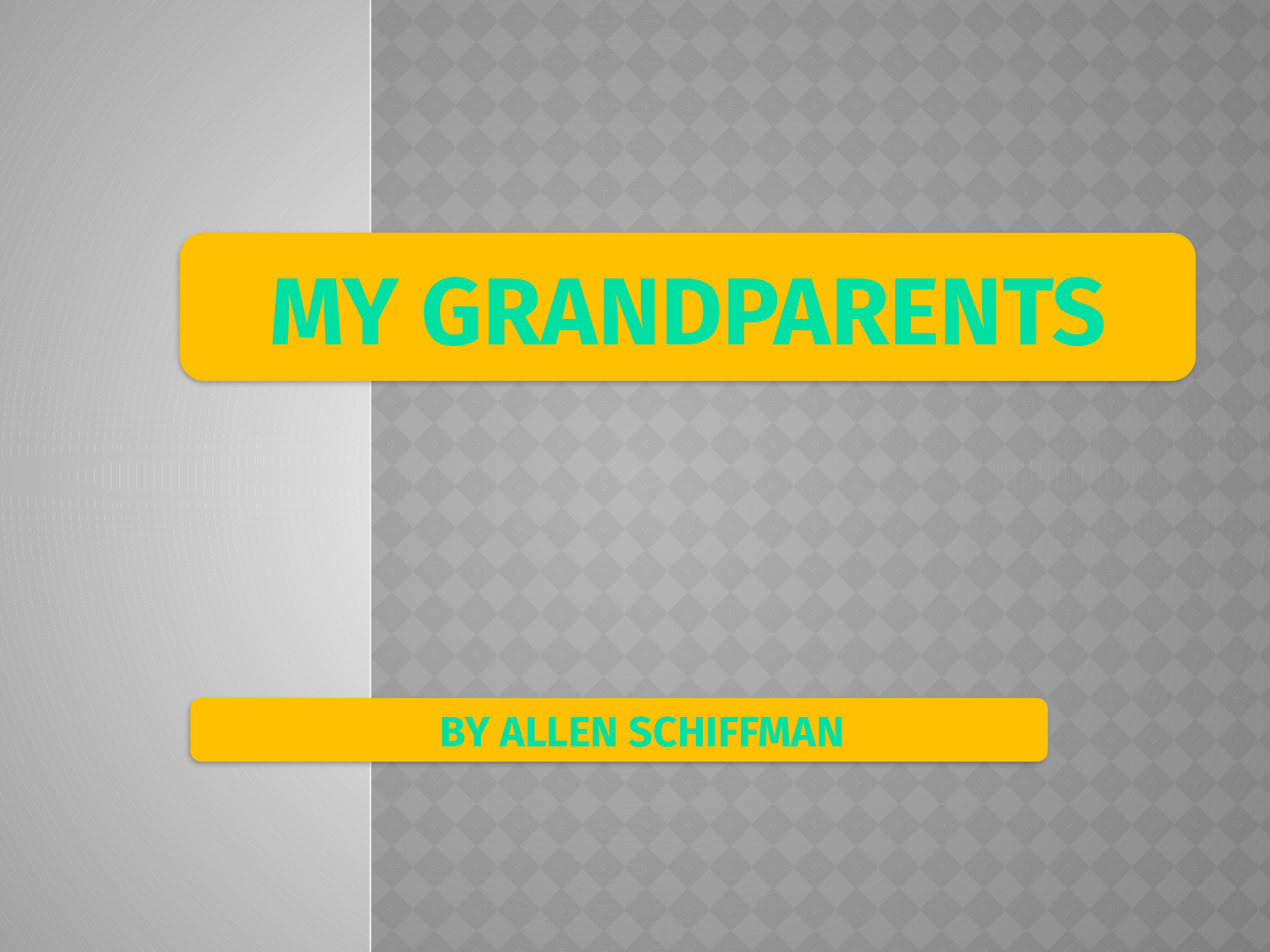

# MY GRANDPARENTS

My Grandparents

By Allen Schiffman
BY ALLEN SCHIFFMAN